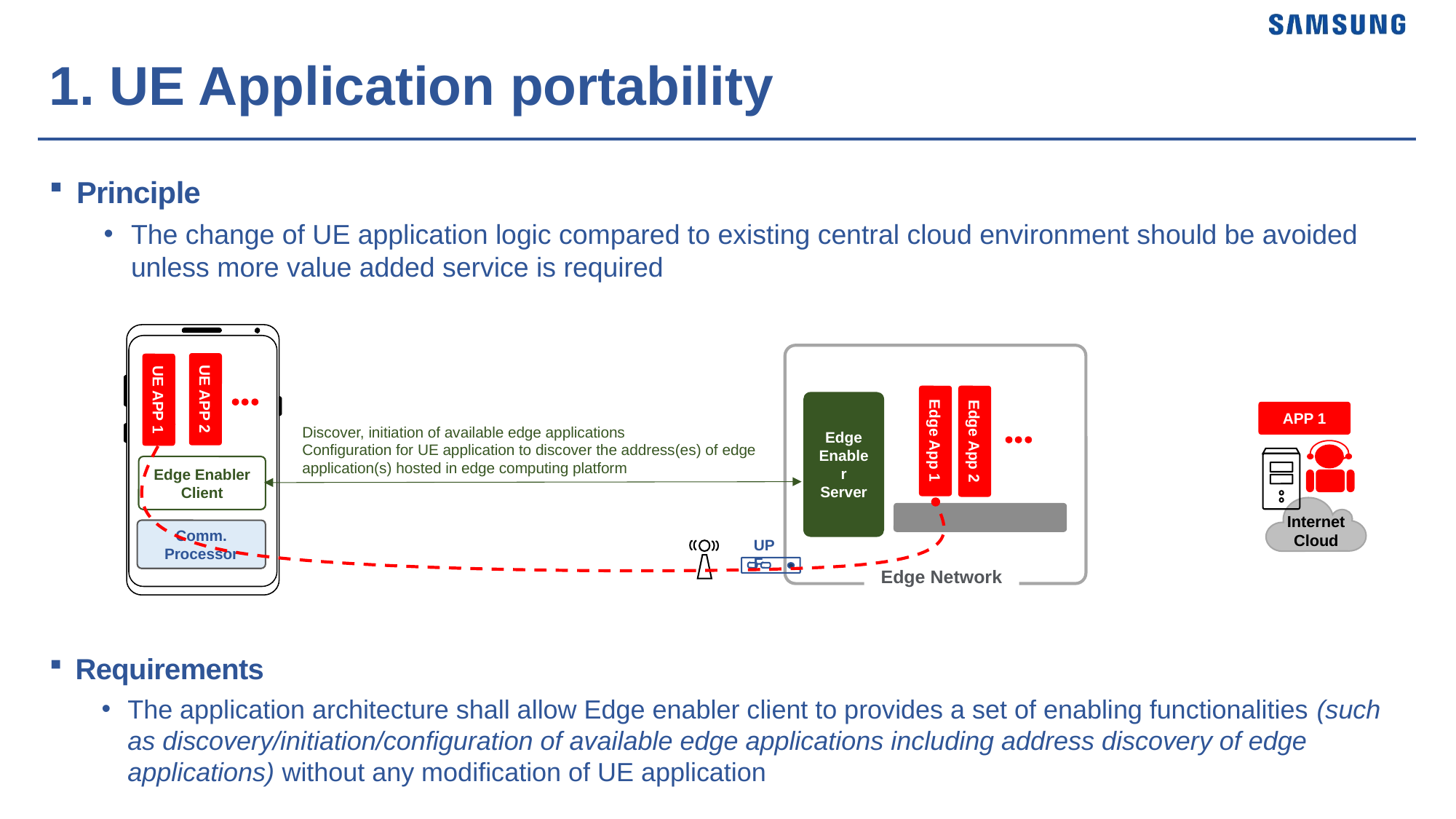

# 1. UE Application portability
Principle
The change of UE application logic compared to existing central cloud environment should be avoided unless more value added service is required

UE APP 2
UE APP 1
Edge
Enabler
Server

APP 1
Discover, initiation of available edge applications
Configuration for UE application to discover the address(es) of edge application(s) hosted in edge computing platform

Edge App 1
Edge App 2

Edge Enabler Client

Edge Infra
Internet
Cloud
Comm.
Processor
UPF

Edge Network
Requirements
The application architecture shall allow Edge enabler client to provides a set of enabling functionalities (such as discovery/initiation/configuration of available edge applications including address discovery of edge applications) without any modification of UE application